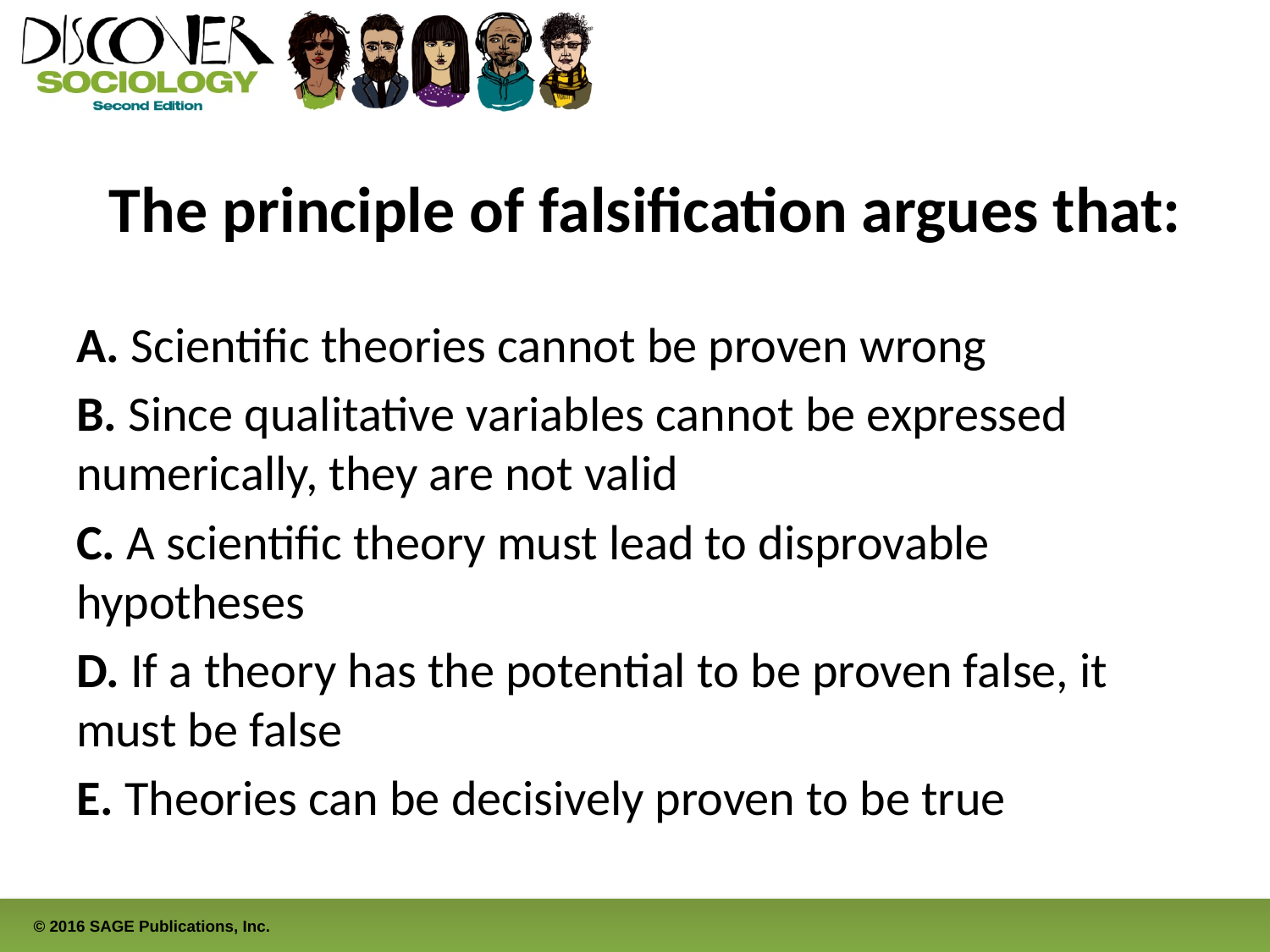

# The principle of falsification argues that:
A. Scientific theories cannot be proven wrong
B. Since qualitative variables cannot be expressed numerically, they are not valid
C. A scientific theory must lead to disprovable hypotheses
D. If a theory has the potential to be proven false, it must be false
E. Theories can be decisively proven to be true